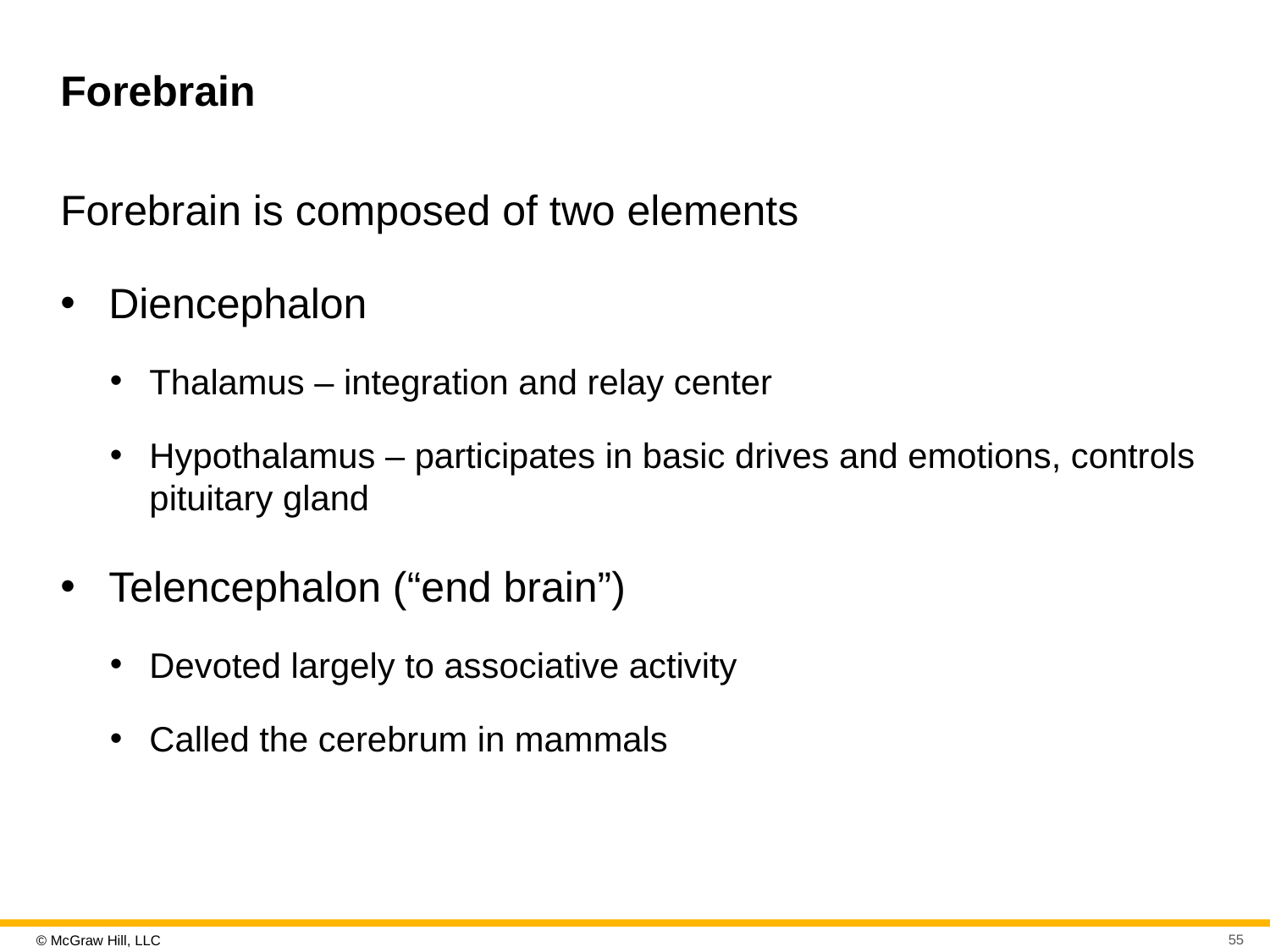

# Forebrain
Forebrain is composed of two elements
Diencephalon
Thalamus – integration and relay center
Hypothalamus – participates in basic drives and emotions, controls pituitary gland
Telencephalon (“end brain”)
Devoted largely to associative activity
Called the cerebrum in mammals
55